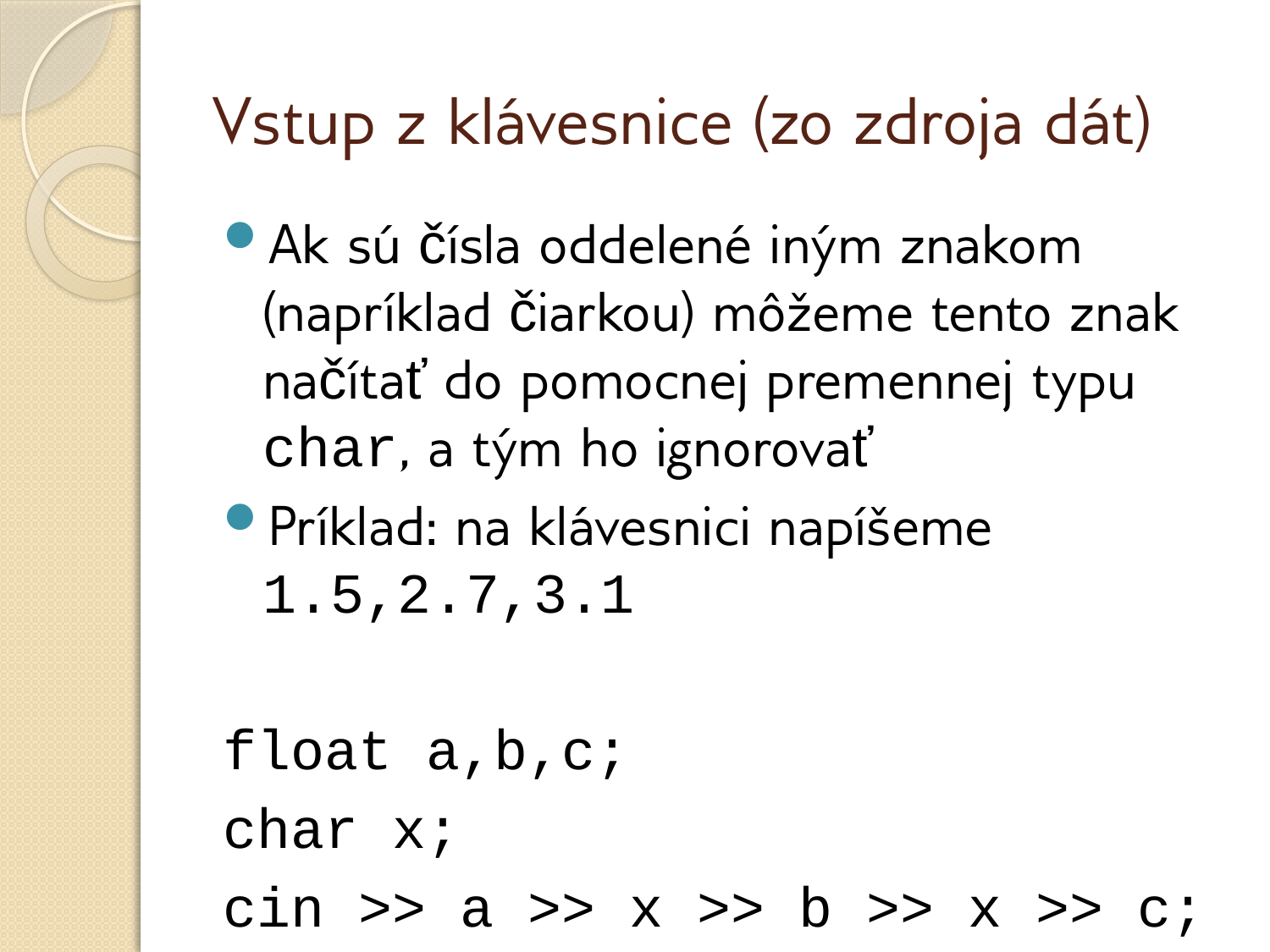

# Vstup z klávesnice (zo zdroja dát)
Ak sú čísla oddelené iným znakom (napríklad čiarkou) môžeme tento znak načítať do pomocnej premennej typu char, a tým ho ignorovať
Príklad: na klávesnici napíšeme 1.5,2.7,3.1

float a,b,c;
char x;
cin >> a >> x >> b >> x >> c;